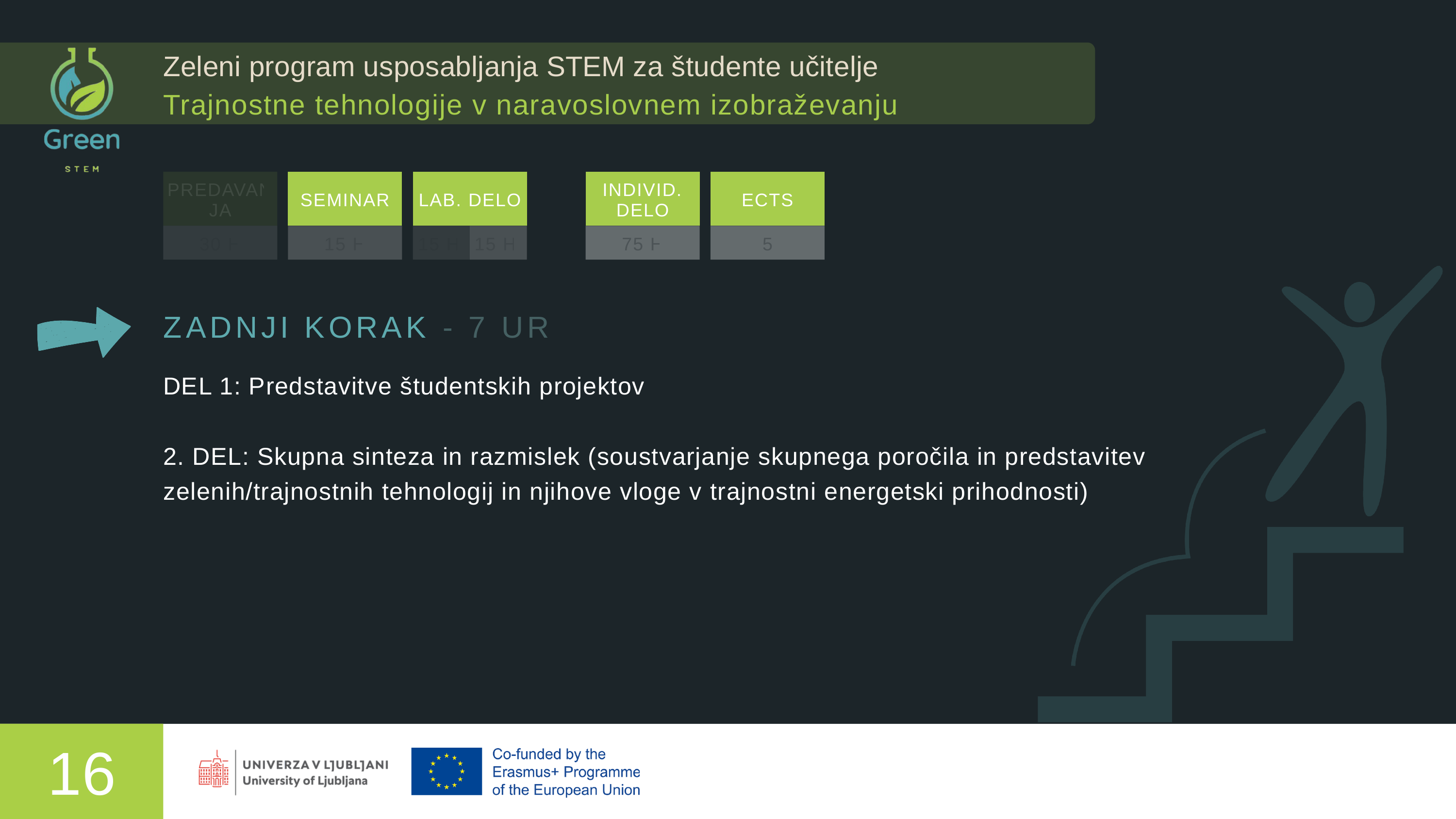

Zeleni program usposabljanja STEM za študente učitelje
Trajnostne tehnologije v naravoslovnem izobraževanju

PREDAVANJA

SEMINAR

LAB. DELO

INDIVID. DELO

ECTS

30 H

15 H

15 H

15 H

75 H

5

ZADNJI KORAK - 7 UR

DEL 1: Predstavitve študentskih projektov

2. DEL: Skupna sinteza in razmislek (soustvarjanje skupnega poročila in predstavitev zelenih/trajnostnih tehnologij in njihove vloge v trajnostni energetski prihodnosti)

16

Predstavlja Rachelle Beaudry